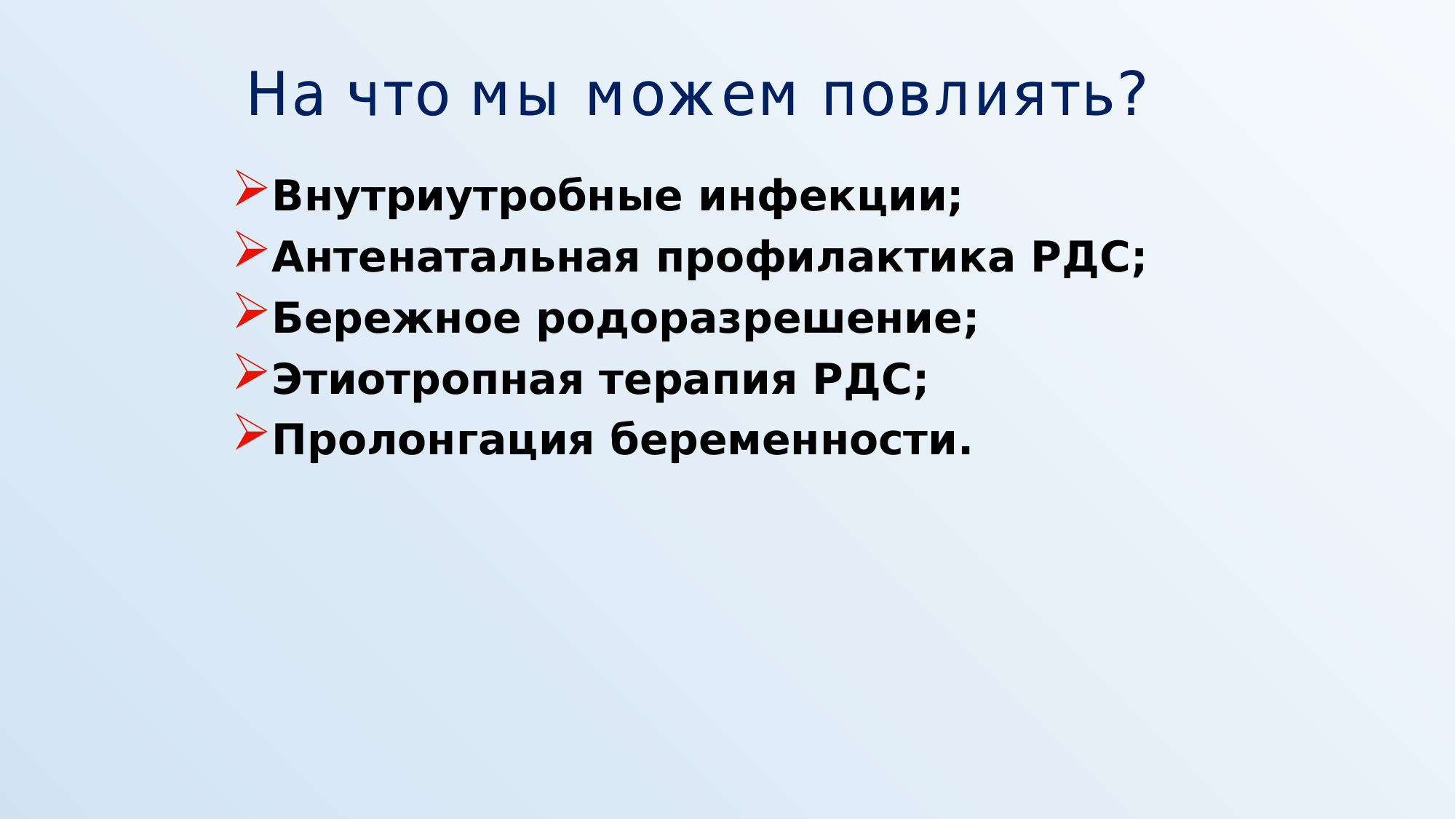

# На что мы можем повлиять?
Внутриутробные инфекции;
Антенатальная профилактика РДС;
Бережное родоразрешение;
Этиотропная терапия РДС;
Пролонгация беременности.